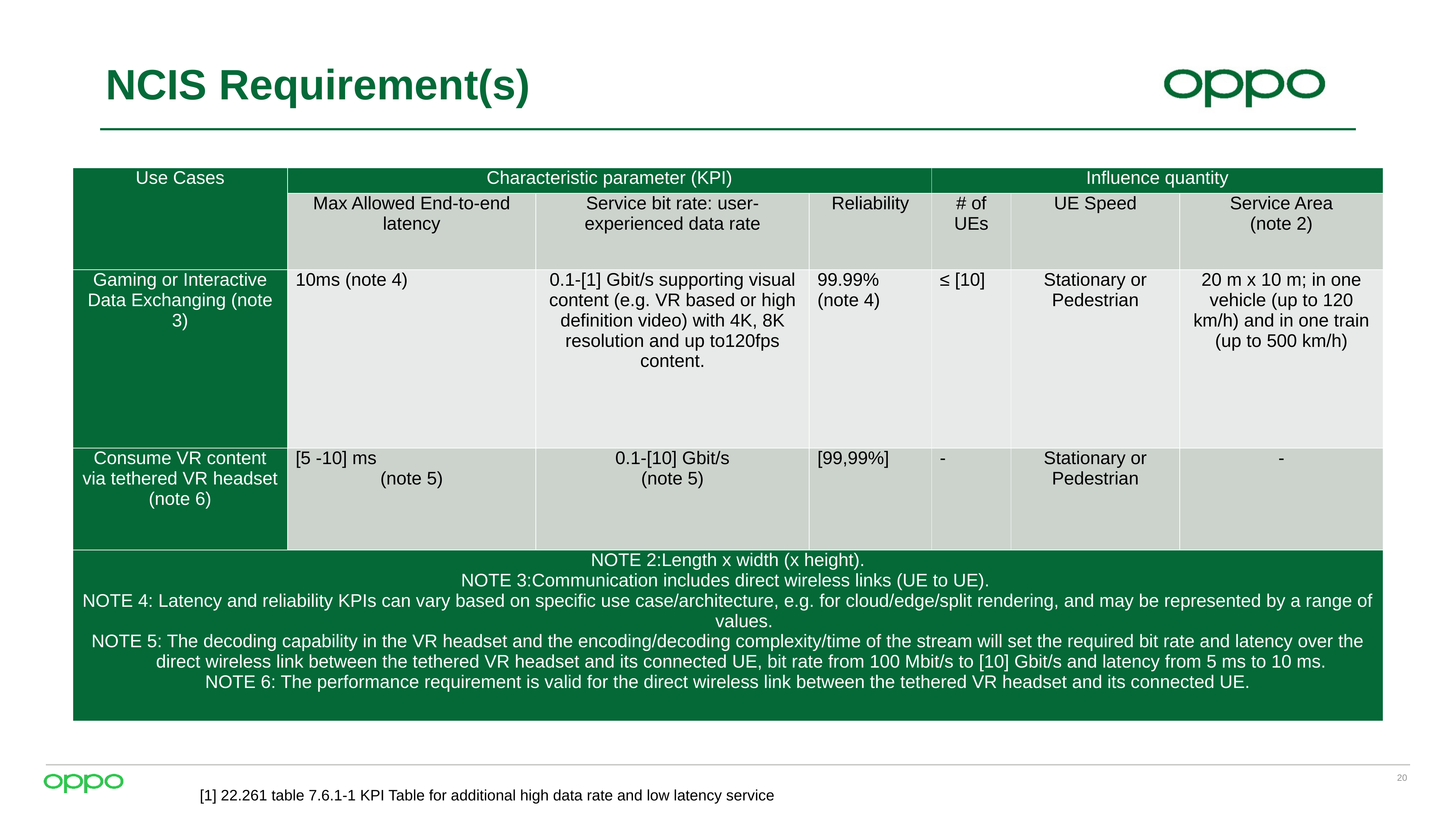

# NCIS Requirement(s)
| Use Cases | Characteristic parameter (KPI) |  |  | Influence quantity |  |  |
| --- | --- | --- | --- | --- | --- | --- |
|  | Max Allowed End-to-end latency | Service bit rate: user-experienced data rate | Reliability | # of UEs | UE Speed | Service Area (note 2) |
| Gaming or Interactive Data Exchanging (note 3) | 10ms (note 4) | 0.1-[1] Gbit/s supporting visual content (e.g. VR based or high definition video) with 4K, 8K resolution and up to120fps content. | 99.99% (note 4) | ≤ [10] | Stationary or Pedestrian | 20 m x 10 m; in one vehicle (up to 120 km/h) and in one train (up to 500 km/h) |
| Consume VR content via tethered VR headset (note 6) | [5 -10] ms (note 5) | 0.1-[10] Gbit/s (note 5) | [99,99%] | - | Stationary or Pedestrian | - |
| NOTE 2:Length x width (x height). NOTE 3:Communication includes direct wireless links (UE to UE). NOTE 4: Latency and reliability KPIs can vary based on specific use case/architecture, e.g. for cloud/edge/split rendering, and may be represented by a range of values. NOTE 5: The decoding capability in the VR headset and the encoding/decoding complexity/time of the stream will set the required bit rate and latency over the direct wireless link between the tethered VR headset and its connected UE, bit rate from 100 Mbit/s to [10] Gbit/s and latency from 5 ms to 10 ms. NOTE 6: The performance requirement is valid for the direct wireless link between the tethered VR headset and its connected UE. |  |  |  |  |  |  |
[1] 22.261 table 7.6.1-1 KPI Table for additional high data rate and low latency service